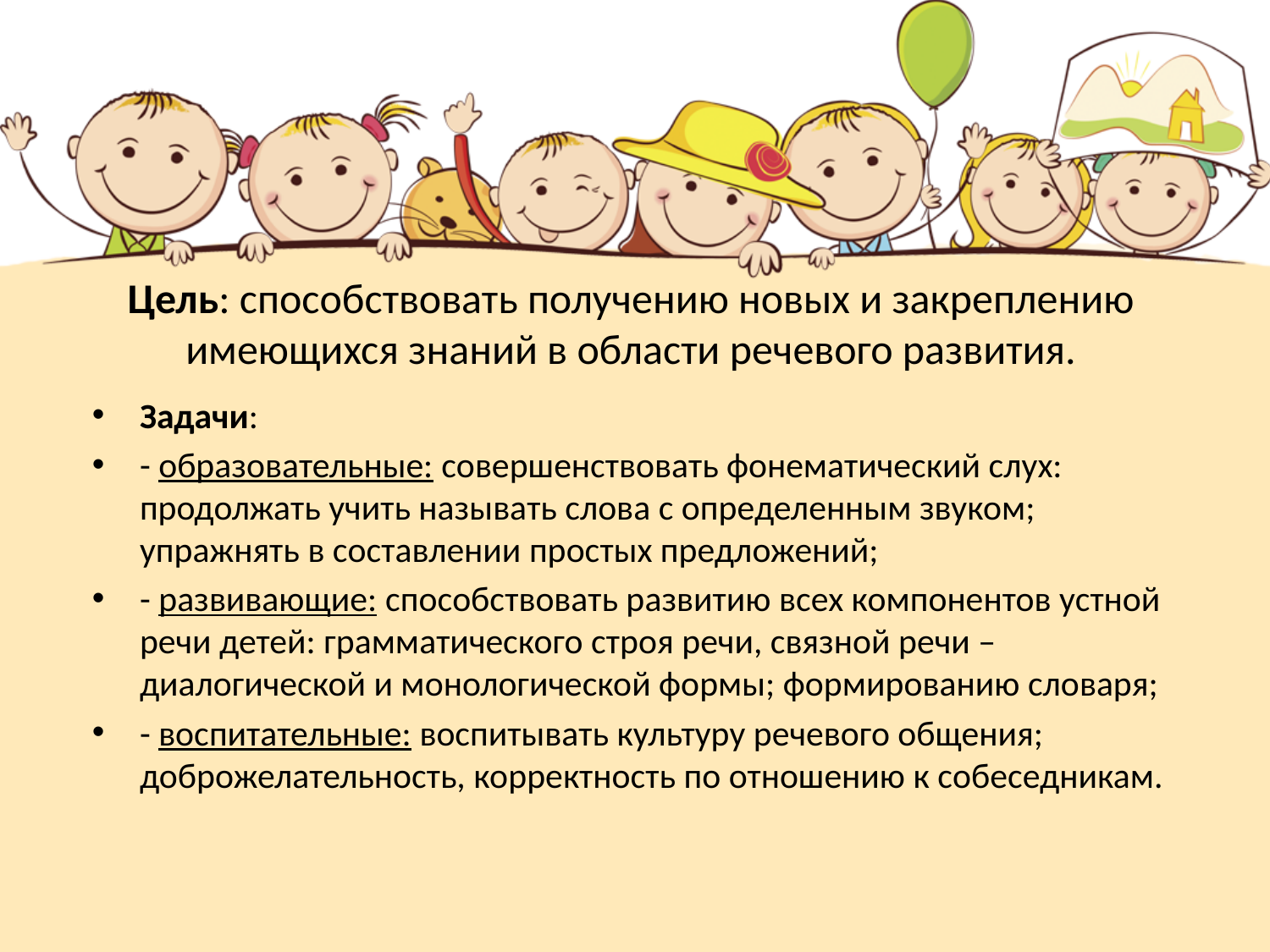

# Цель: способствовать получению новых и закреплению имеющихся знаний в области речевого развития.
Задачи:
- образовательные: совершенствовать фонематический слух: продолжать учить называть слова с определенным звуком;  упражнять в составлении простых предложений;
- развивающие: способствовать развитию всех компонентов устной речи детей: грамматического строя речи, связной речи – диалогической и монологической формы; формированию словаря;
- воспитательные: воспитывать культуру речевого общения; доброжелательность, корректность по отношению к собеседникам.